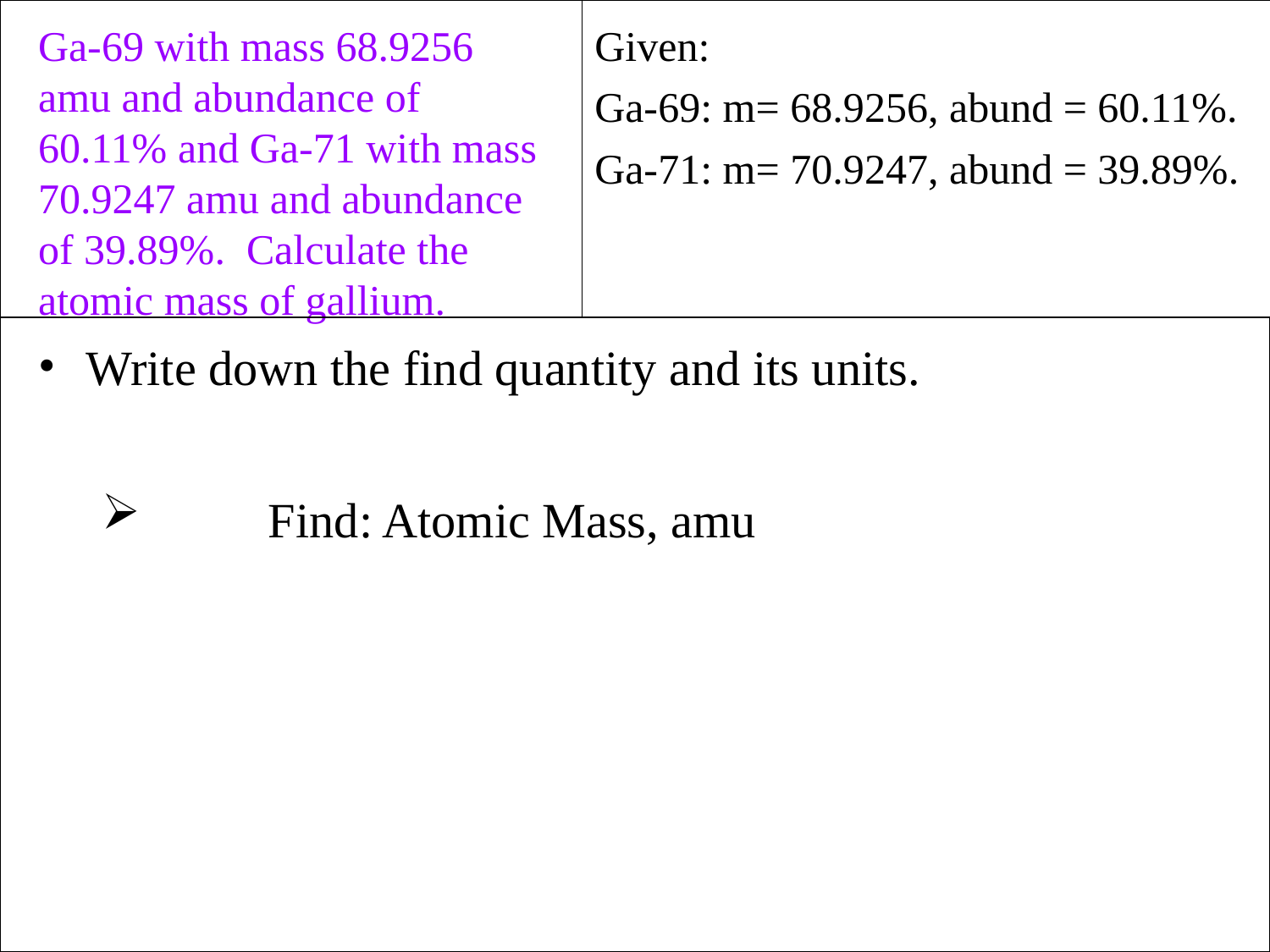

Ga-69 with mass 68.9256 amu and abundance of 60.11% and Ga-71 with mass 70.9247 amu and abundance of 39.89%.  Calculate the atomic mass of gallium.
Given:
Ga-69: m= 68.9256, abund = 60.11%.
Ga-71: m= 70.9247, abund = 39.89%.
Write down the find quantity and its units.
	Find: Atomic Mass, amu